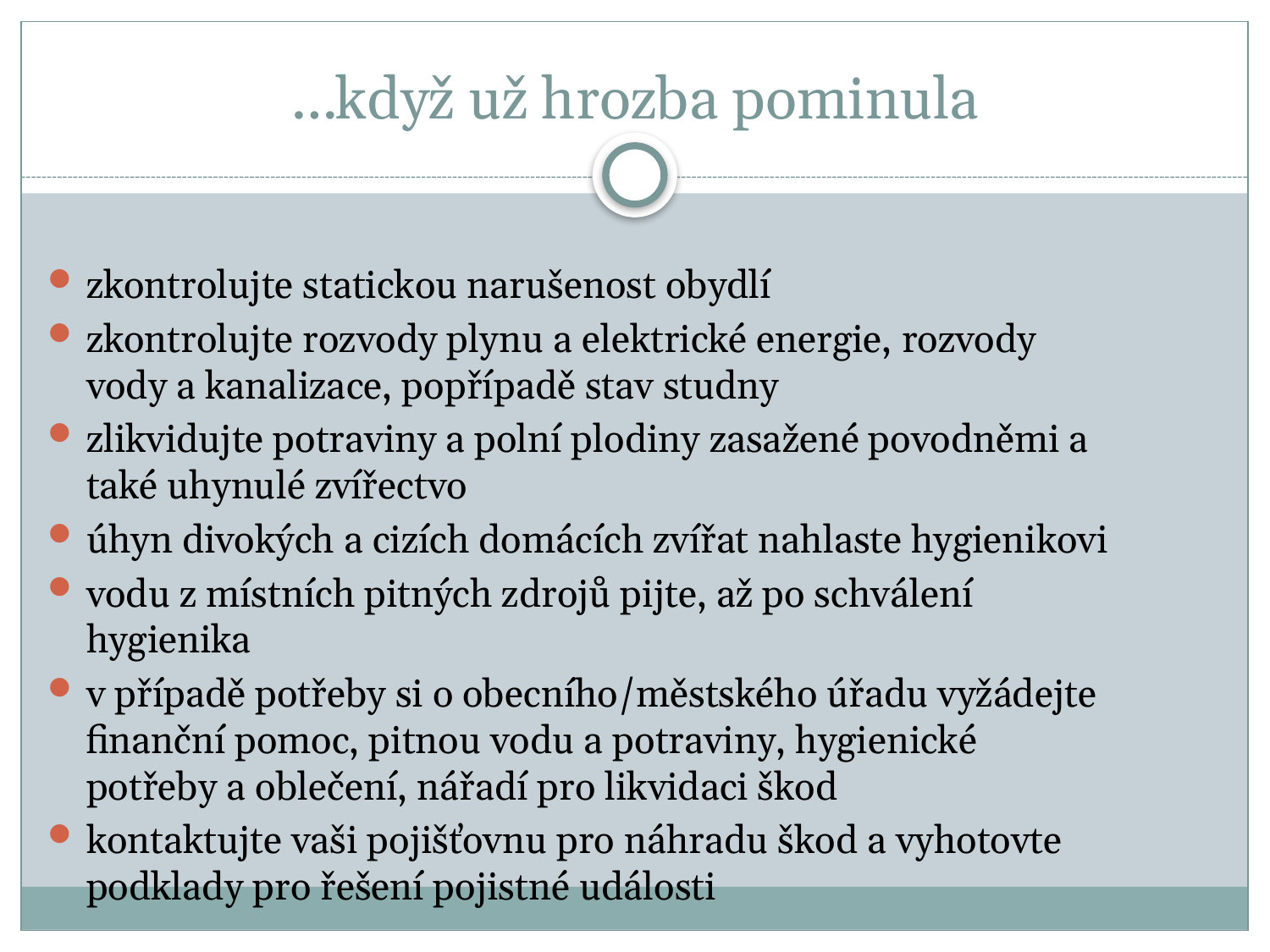

# …když už hrozba pominula
zkontrolujte statickou narušenost obydlí
zkontrolujte rozvody plynu a elektrické energie, rozvody vody a kanalizace, popřípadě stav studny
zlikvidujte potraviny a polní plodiny zasažené povodněmi a také uhynulé zvířectvo
úhyn divokých a cizích domácích zvířat nahlaste hygienikovi
vodu z místních pitných zdrojů pijte, až po schválení hygienika
v případě potřeby si o obecního/městského úřadu vyžádejte finanční pomoc, pitnou vodu a potraviny, hygienické potřeby a oblečení, nářadí pro likvidaci škod
kontaktujte vaši pojišťovnu pro náhradu škod a vyhotovte podklady pro řešení pojistné události